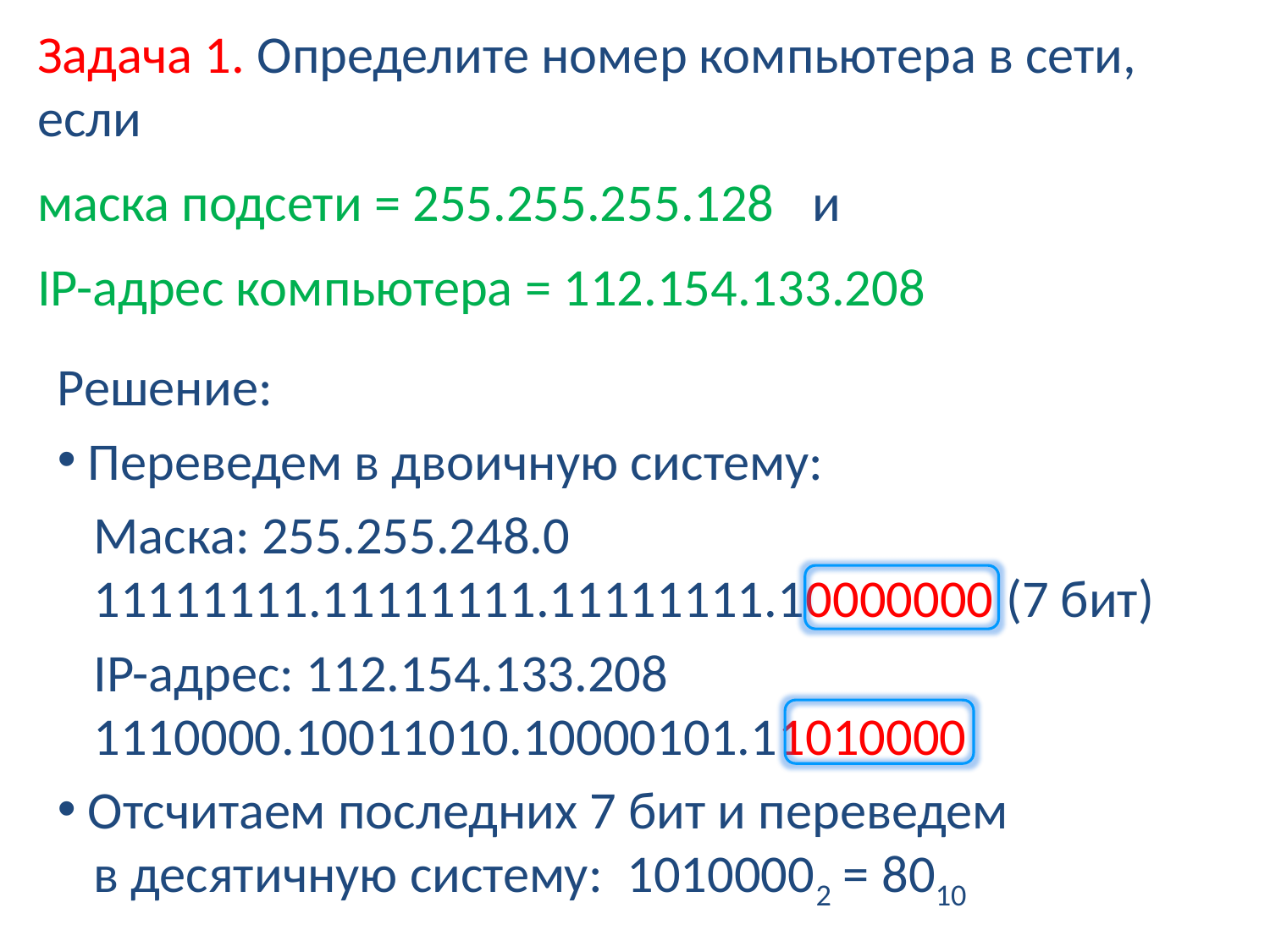

Задача 1. Определите номер компьютера в сети, если
маска подсети = 255.255.255.128   и
IP-адрес компьютера = 112.154.133.208
Решение:
 Переведем в двоичную систему:
   Маска: 255.255.248.0
   11111111.11111111.11111111.10000000 (7 бит)
   IP-адрес: 112.154.133.208
   1110000.10011010.10000101.11010000
 Отсчитаем последних 7 бит и переведем
   в десятичную систему:  10100002 = 8010